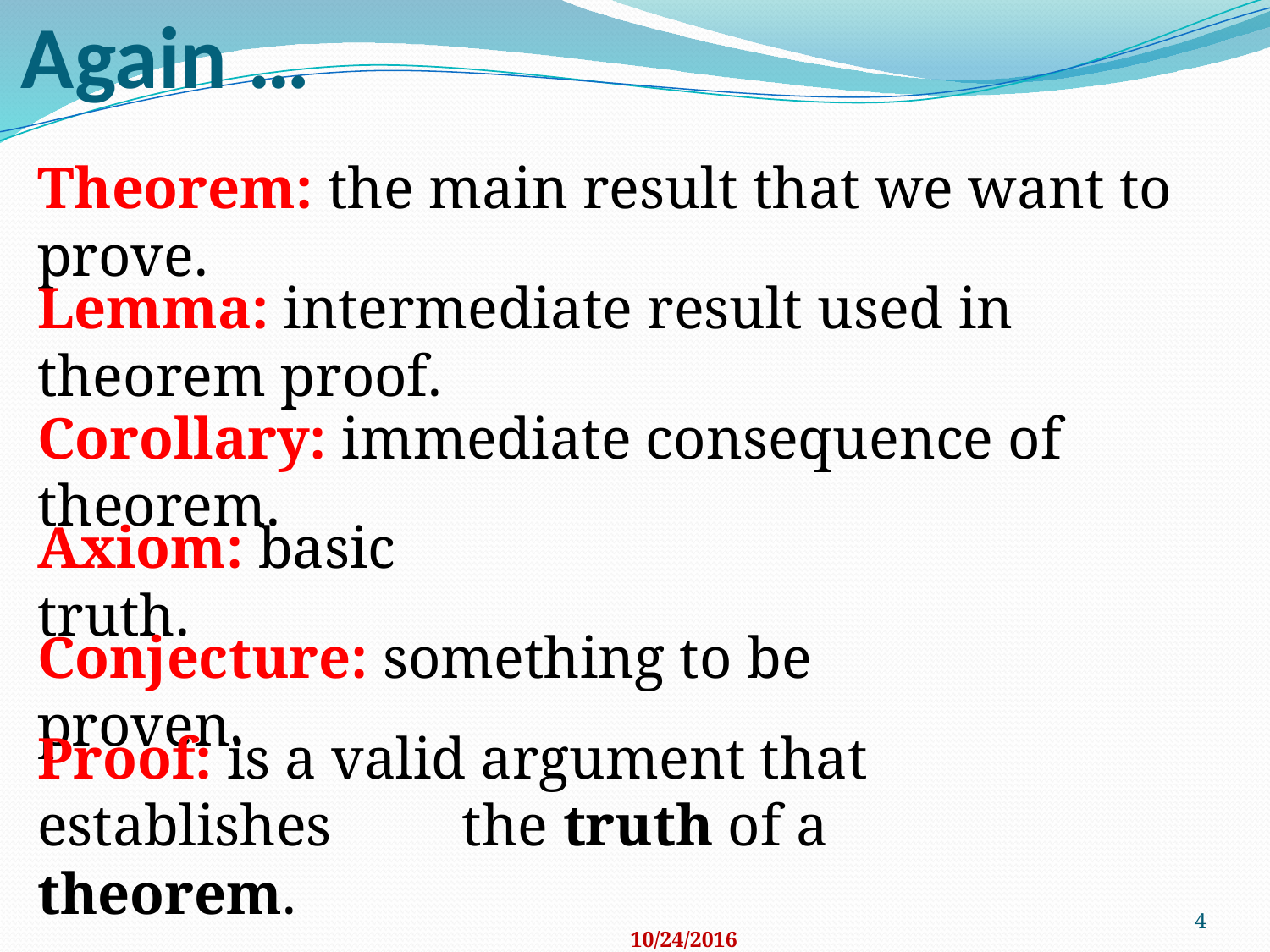

# Again …
Theorem: the main result that we want to prove.
Lemma: intermediate result used in theorem proof.
Corollary: immediate consequence of theorem.
Axiom: basic truth.
Conjecture: something to be proven.
Proof: is a valid argument that establishes 	   the truth of a theorem.
4
10/24/2016